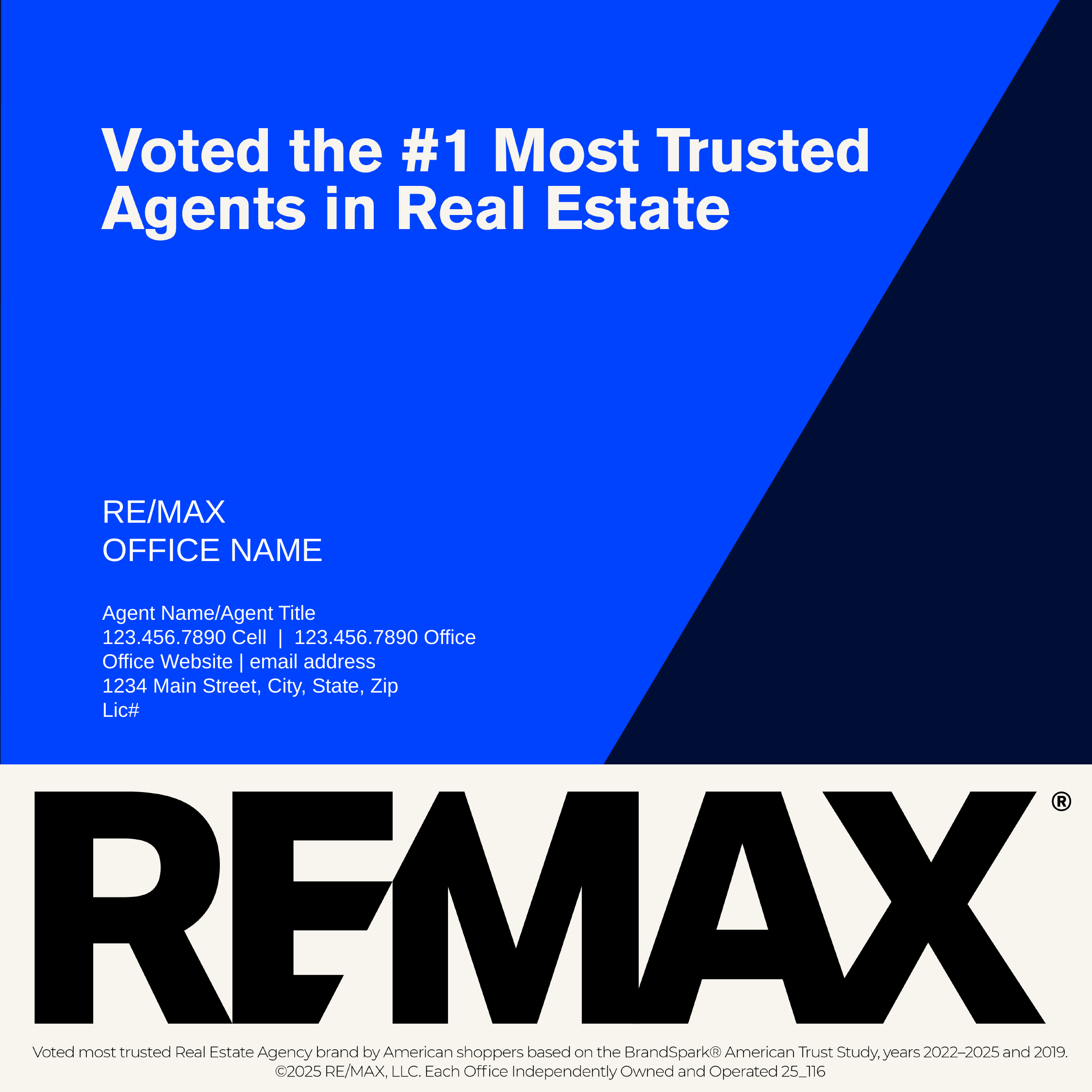

RE/MAX OFFICE NAME
Agent Name/Agent Title
123.456.7890 Cell  |  123.456.7890 Office
Office Website | email address
1234 Main Street, City, State, Zip
Lic#